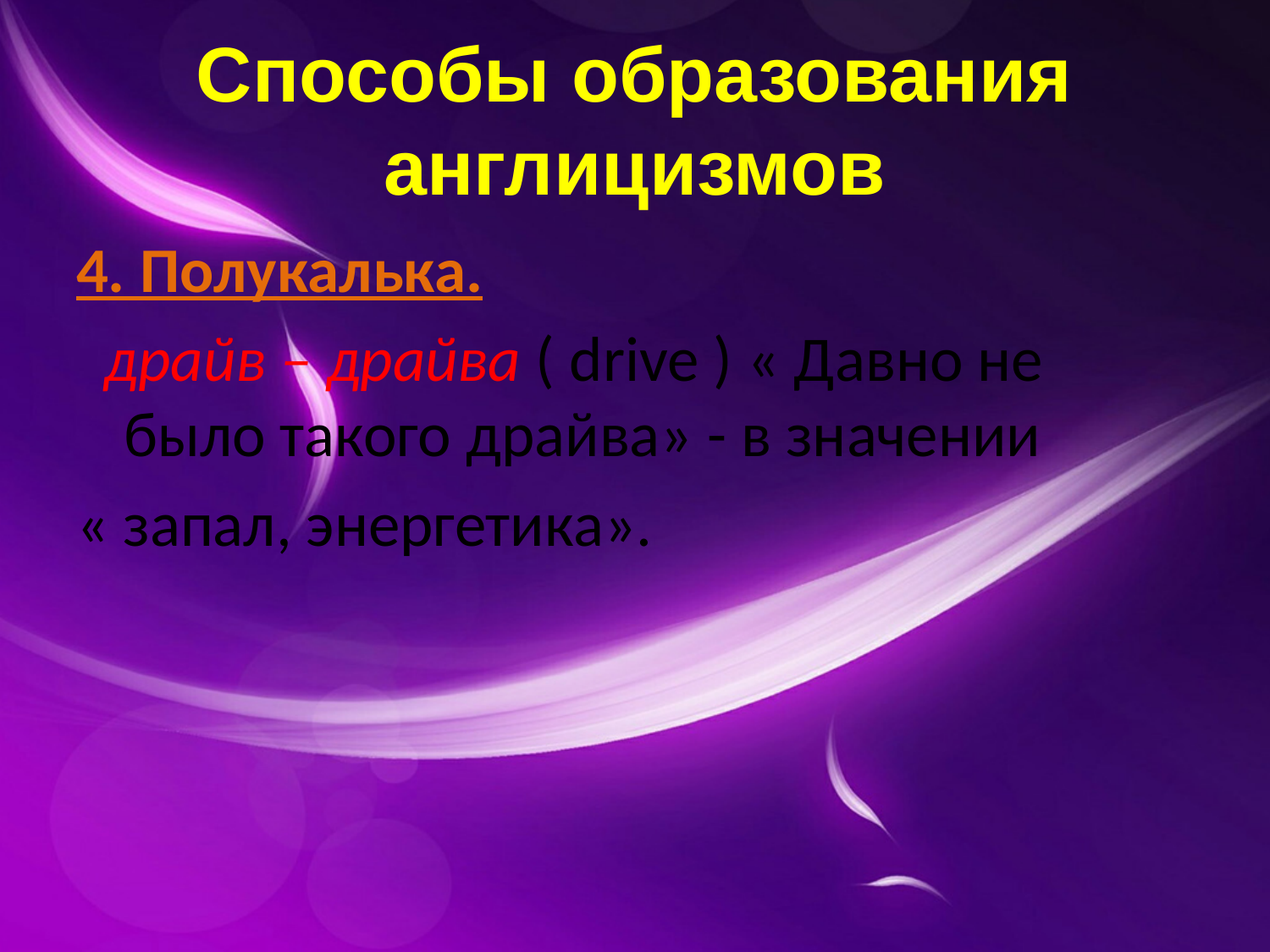

# Способы образования англицизмов
4. Полукалька.
  драйв – драйва ( drive ) « Давно не было такого драйва» - в значении
« запал, энергетика».